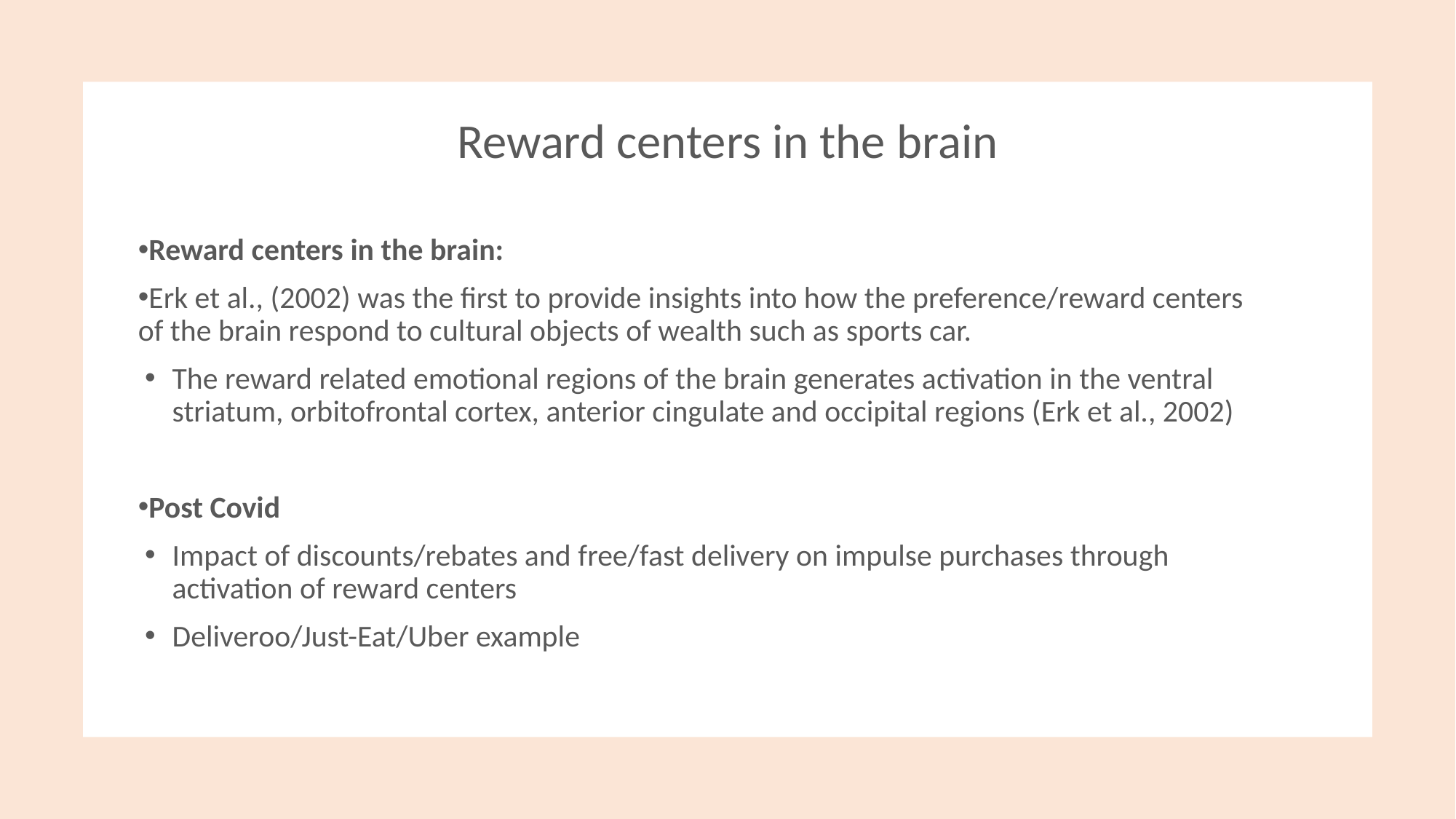

# Reward centers in the brain

Reward centers in the brain:
Erk et al., (2002) was the first to provide insights into how the preference/reward centers of the brain respond to cultural objects of wealth such as sports car.
The reward related emotional regions of the brain generates activation in the ventral striatum, orbitofrontal cortex, anterior cingulate and occipital regions (Erk et al., 2002)

Post Covid
Impact of discounts/rebates and free/fast delivery on impulse purchases through activation of reward centers
Deliveroo/Just-Eat/Uber example